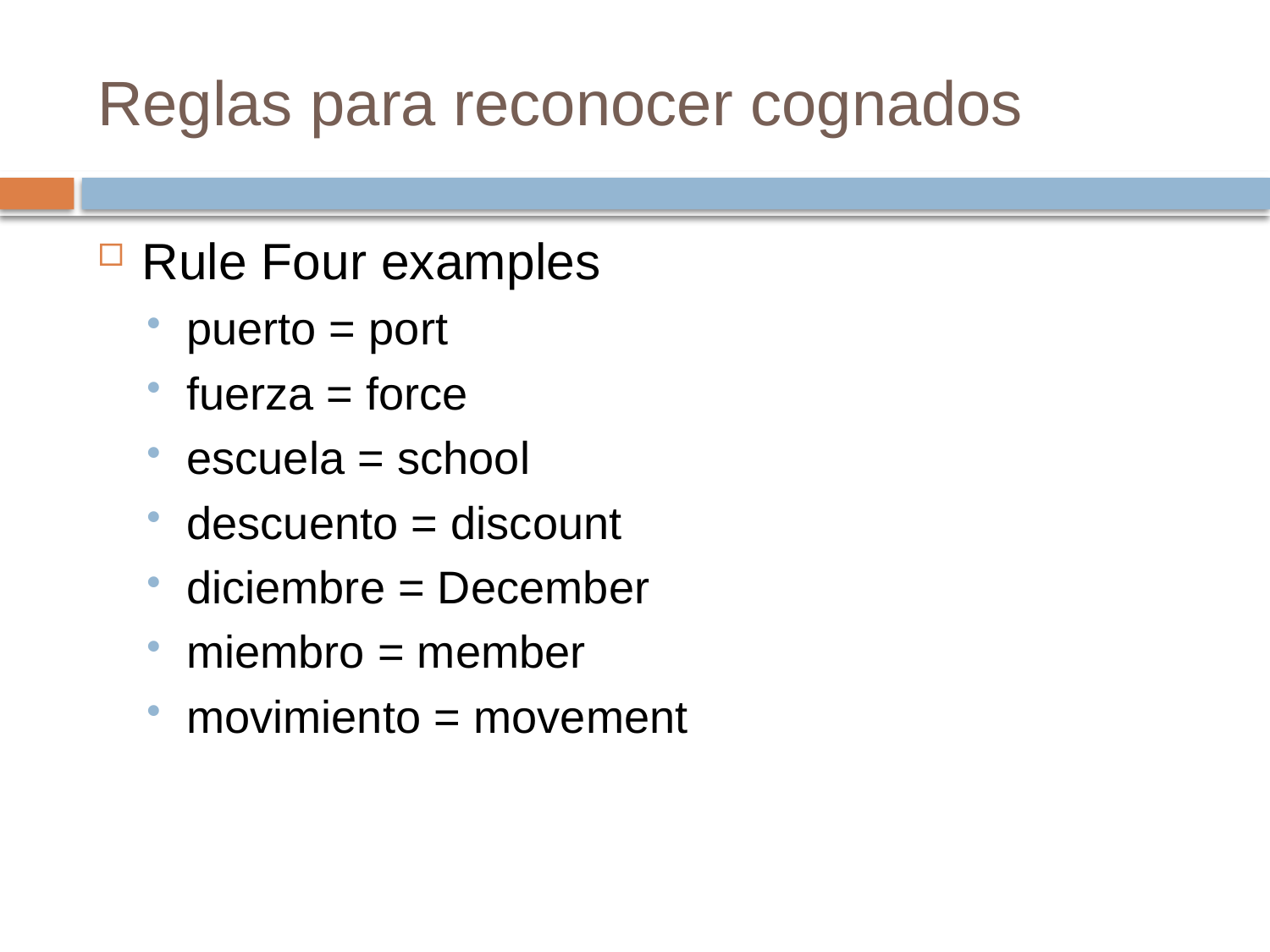

# Reglas para reconocer cognados
Rule Four examples
puerto = port
fuerza = force
escuela = school
descuento = discount
diciembre = December
miembro = member
movimiento = movement